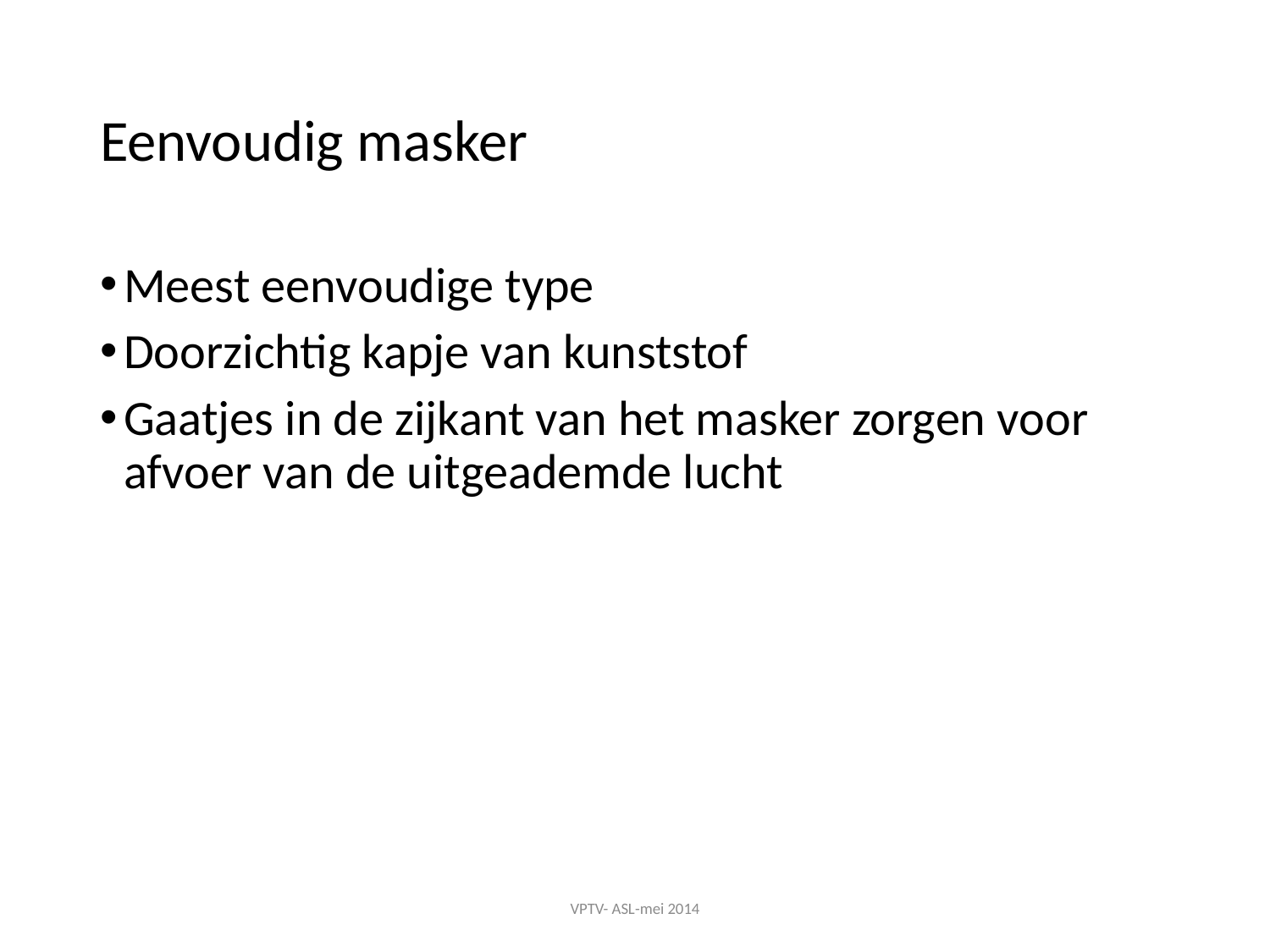

# Eenvoudig masker
Meest eenvoudige type
Doorzichtig kapje van kunststof
Gaatjes in de zijkant van het masker zorgen voor afvoer van de uitgeademde lucht
VPTV- ASL-mei 2014